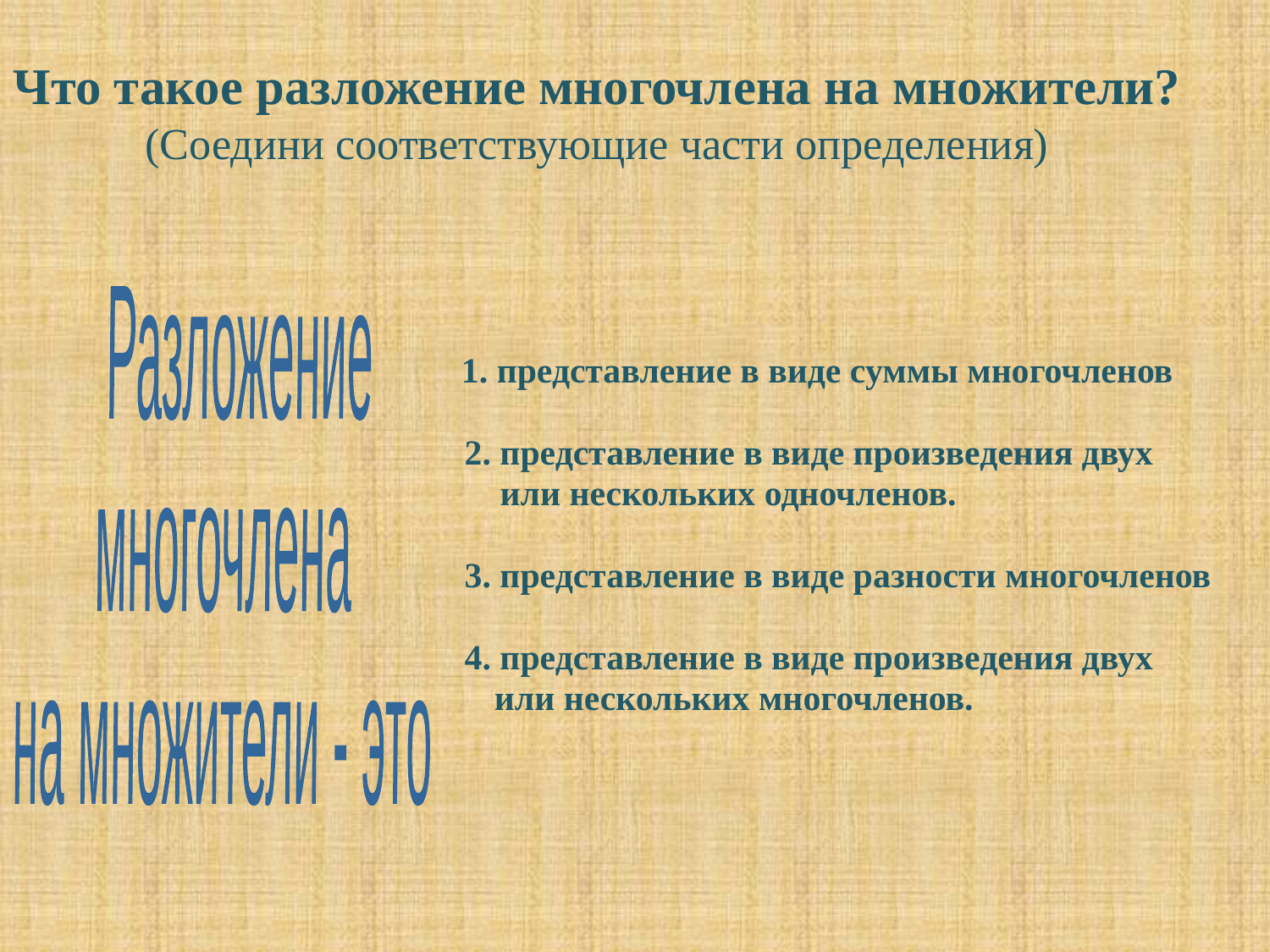

# Что такое разложение многочлена на множители? (Соедини соответствующие части определения)
 Разложение
многочлена
на множители - это

         1. представление в виде суммы многочленов

    2. представление в виде произведения двух
        или нескольких одночленов.

    3. представление в виде разности многочленов

    4. представление в виде произведения двух
	  или нескольких многочленов.